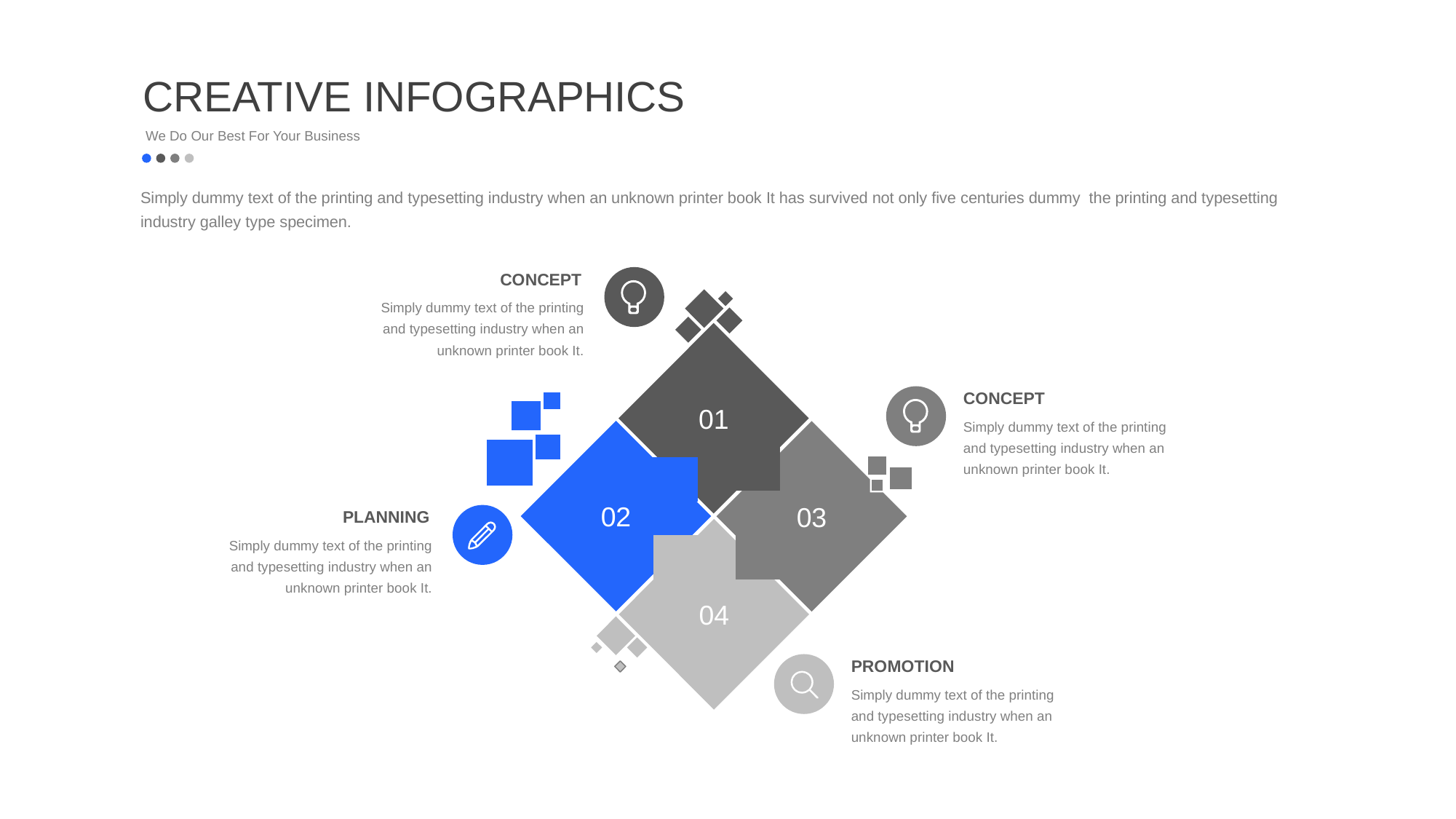

CREATIVE INFOGRAPHICS
We Do Our Best For Your Business

Simply dummy text of the printing and typesetting industry when an unknown printer book It has survived not only five centuries dummy  the printing and typesetting industry galley type specimen.

CONCEPT

01

02
03

04

Simply dummy text of the printing and typesetting industry when an unknown printer book It.

CONCEPT

Simply dummy text of the printing and typesetting industry when an unknown printer book It.

PLANNING

Simply dummy text of the printing and typesetting industry when an unknown printer book It.

PROMOTION

Simply dummy text of the printing and typesetting industry when an unknown printer book It.